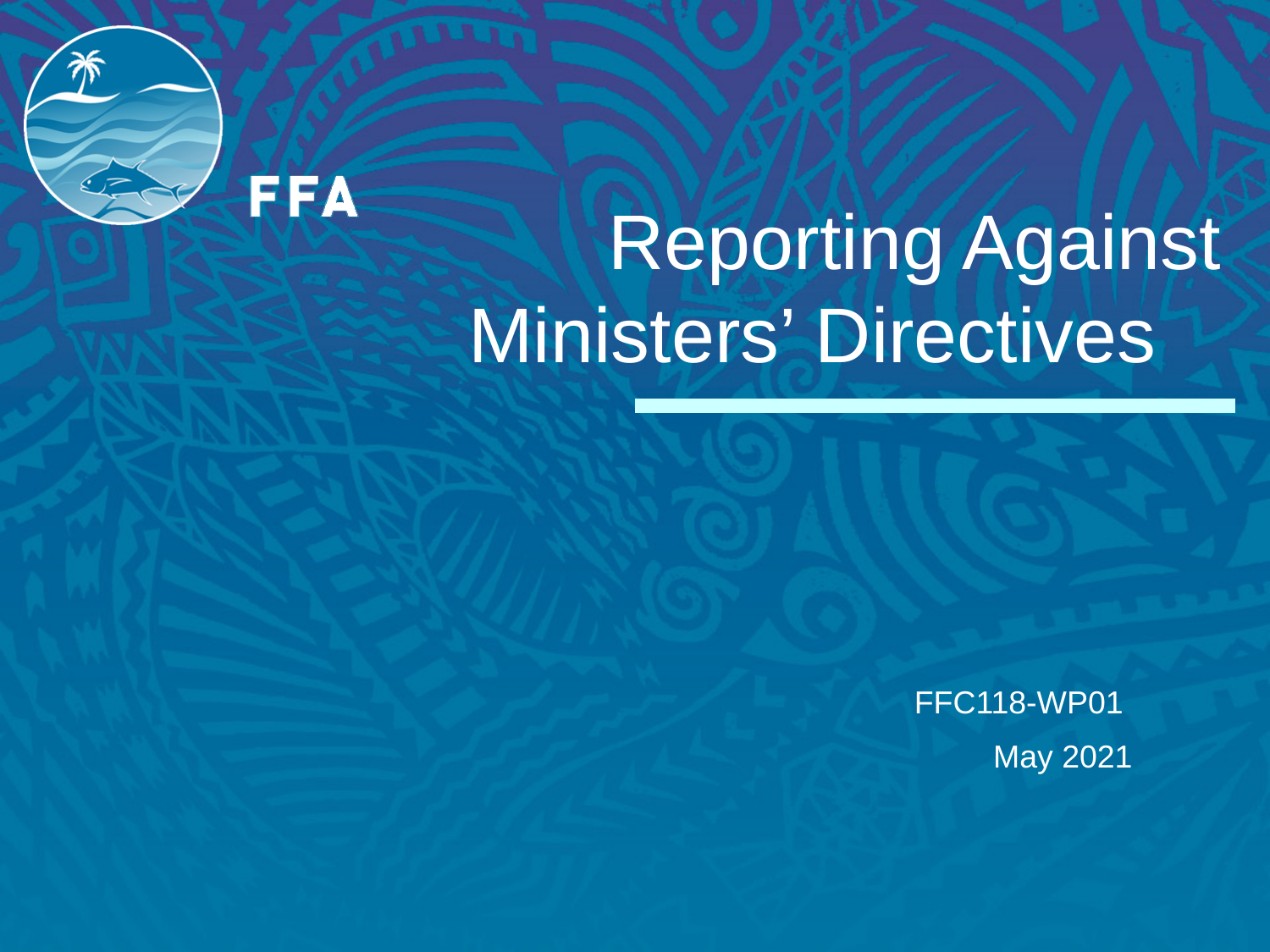

# Reporting Against Ministers’ Directives
FFC118-WP01
 May 2021